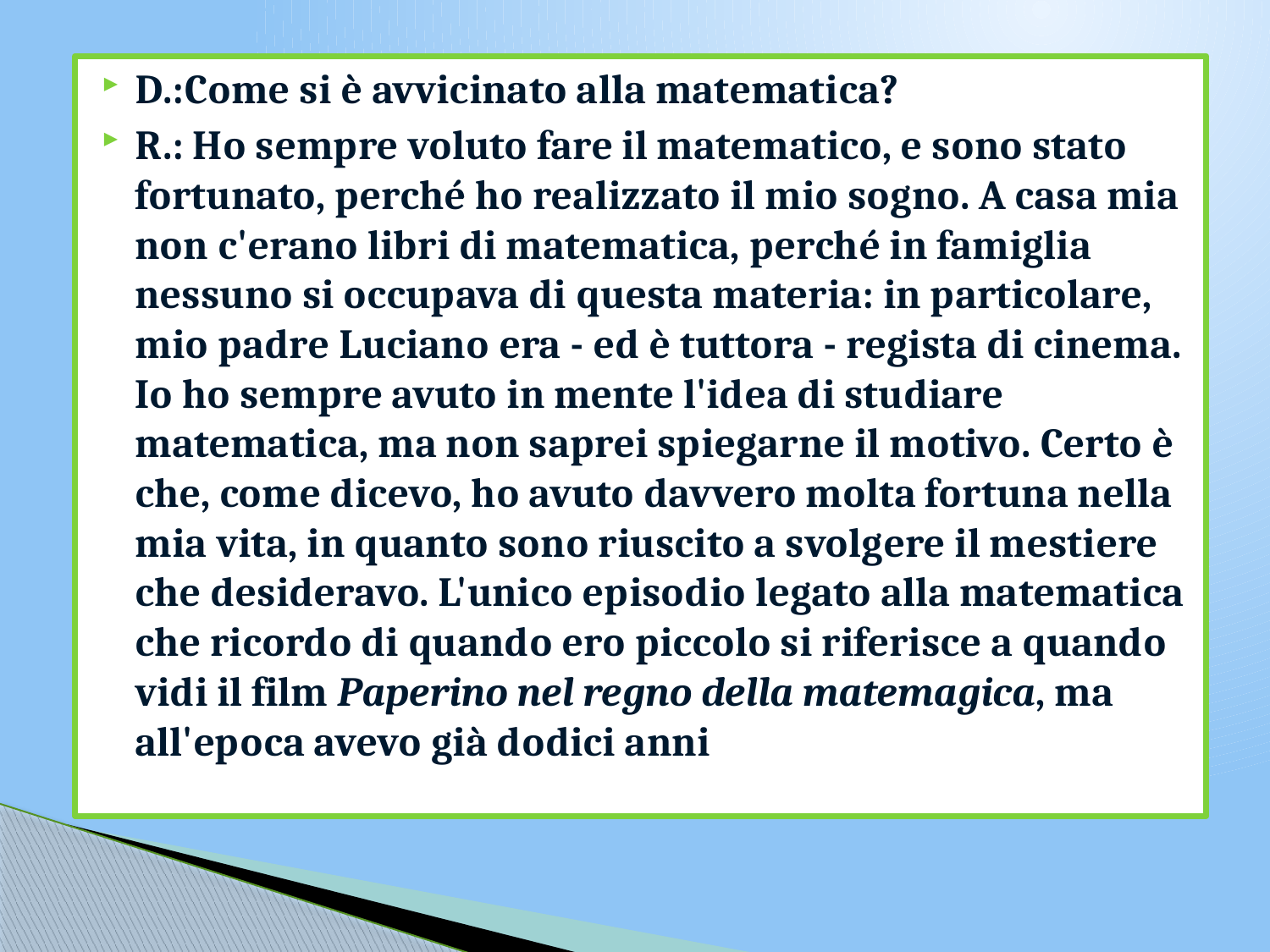

D.:Come si è avvicinato alla matematica?
R.: Ho sempre voluto fare il matematico, e sono stato fortunato, perché ho realizzato il mio sogno. A casa mia non c'erano libri di matematica, perché in famiglia nessuno si occupava di questa materia: in particolare, mio padre Luciano era - ed è tuttora - regista di cinema. Io ho sempre avuto in mente l'idea di studiare matematica, ma non saprei spiegarne il motivo. Certo è che, come dicevo, ho avuto davvero molta fortuna nella mia vita, in quanto sono riuscito a svolgere il mestiere che desideravo. L'unico episodio legato alla matematica che ricordo di quando ero piccolo si riferisce a quando vidi il film Paperino nel regno della matemagica, ma all'epoca avevo già dodici anni